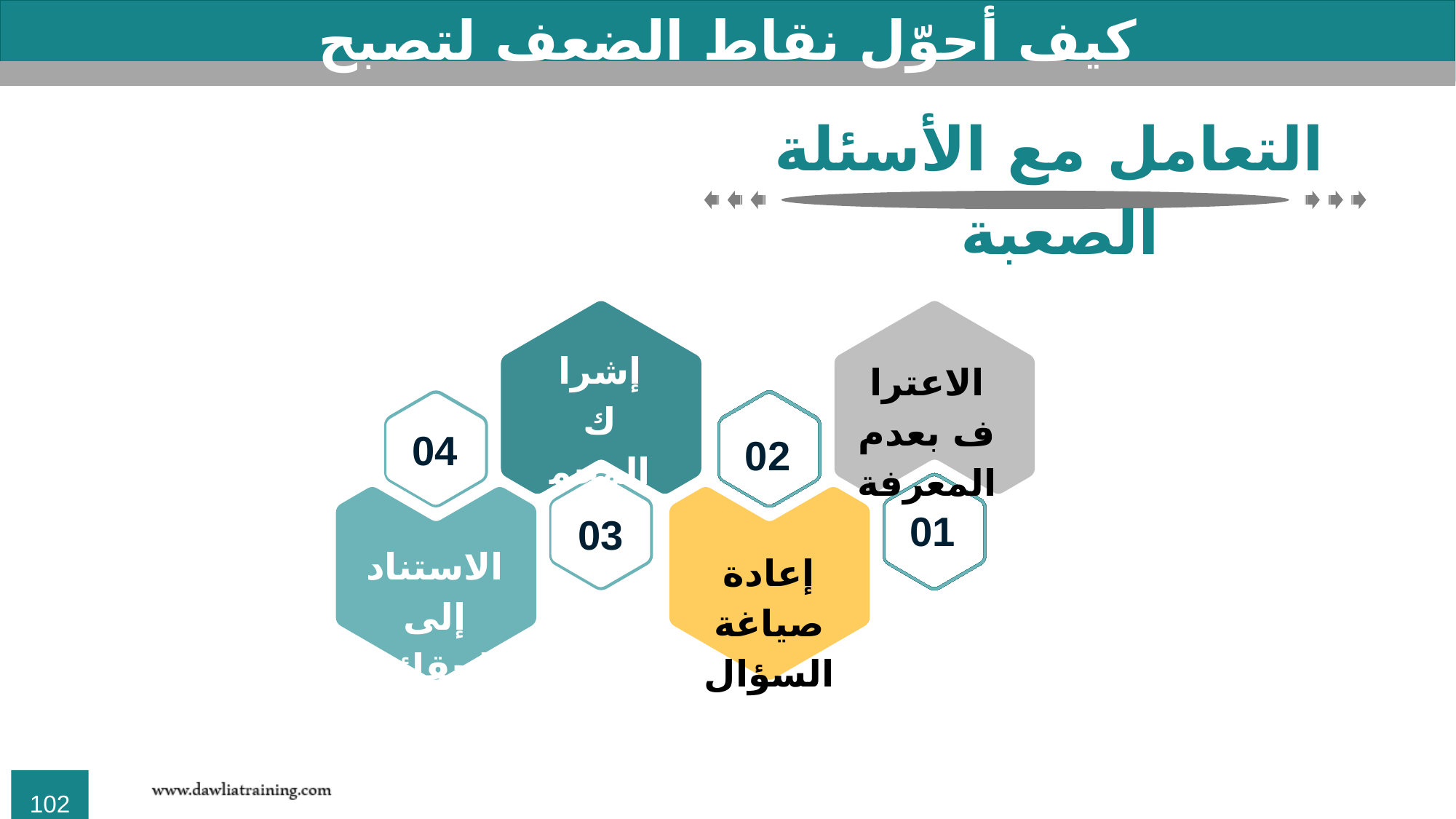

كيف أحوّل نقاط الضعف لتصبح نقاط قوة؟
 التعامل مع الأسئلة الصعبة

إشراك المجموعة

03

الاعتراف بعدم المعرفة

01

الاستناد إلى الحقائق
04

إعادة صياغة السؤال
02